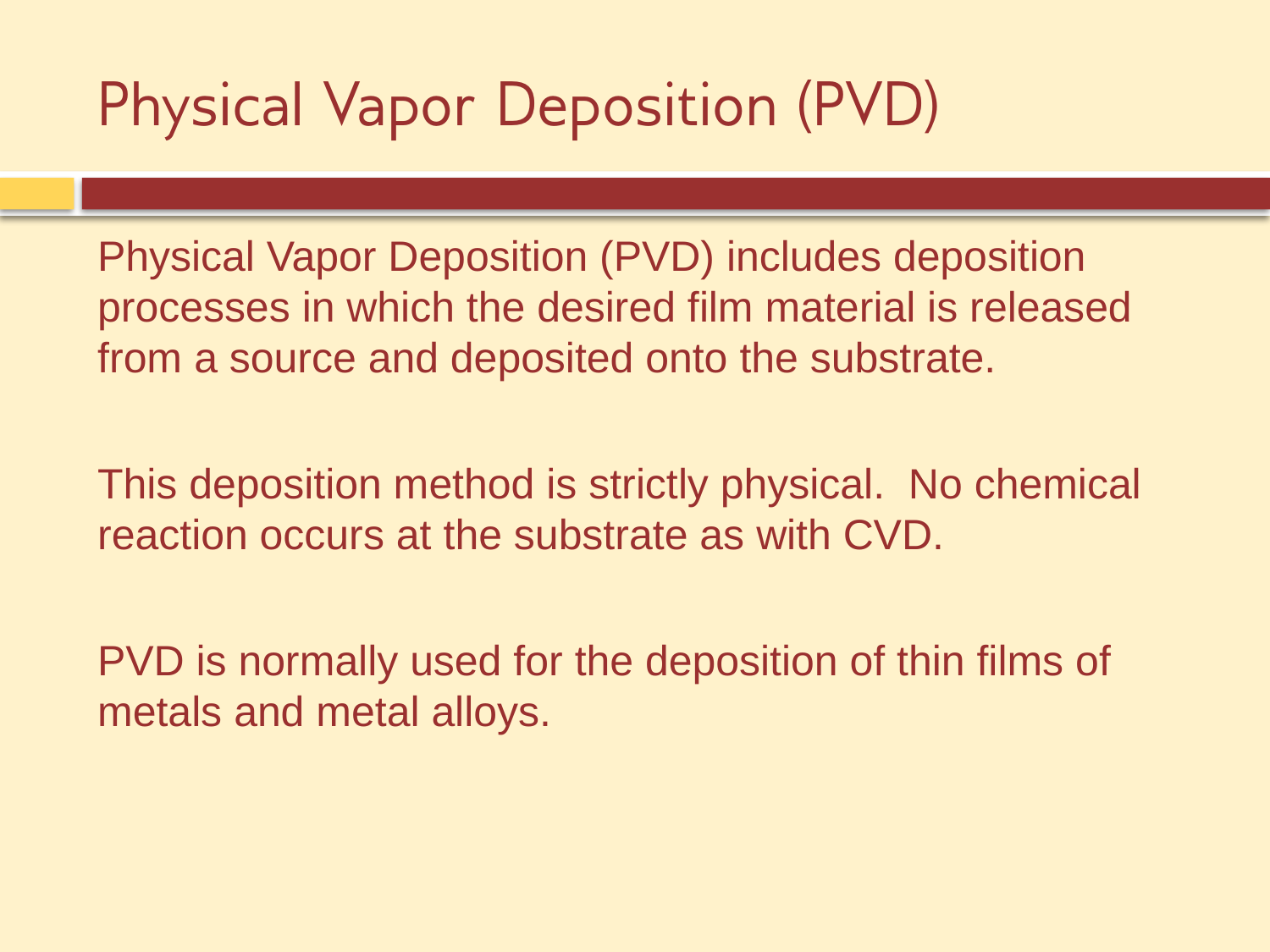

# Physical Vapor Deposition (PVD)
Physical Vapor Deposition (PVD) includes deposition processes in which the desired film material is released from a source and deposited onto the substrate.

This deposition method is strictly physical.  No chemical reaction occurs at the substrate as with CVD.

PVD is normally used for the deposition of thin films of metals and metal alloys.